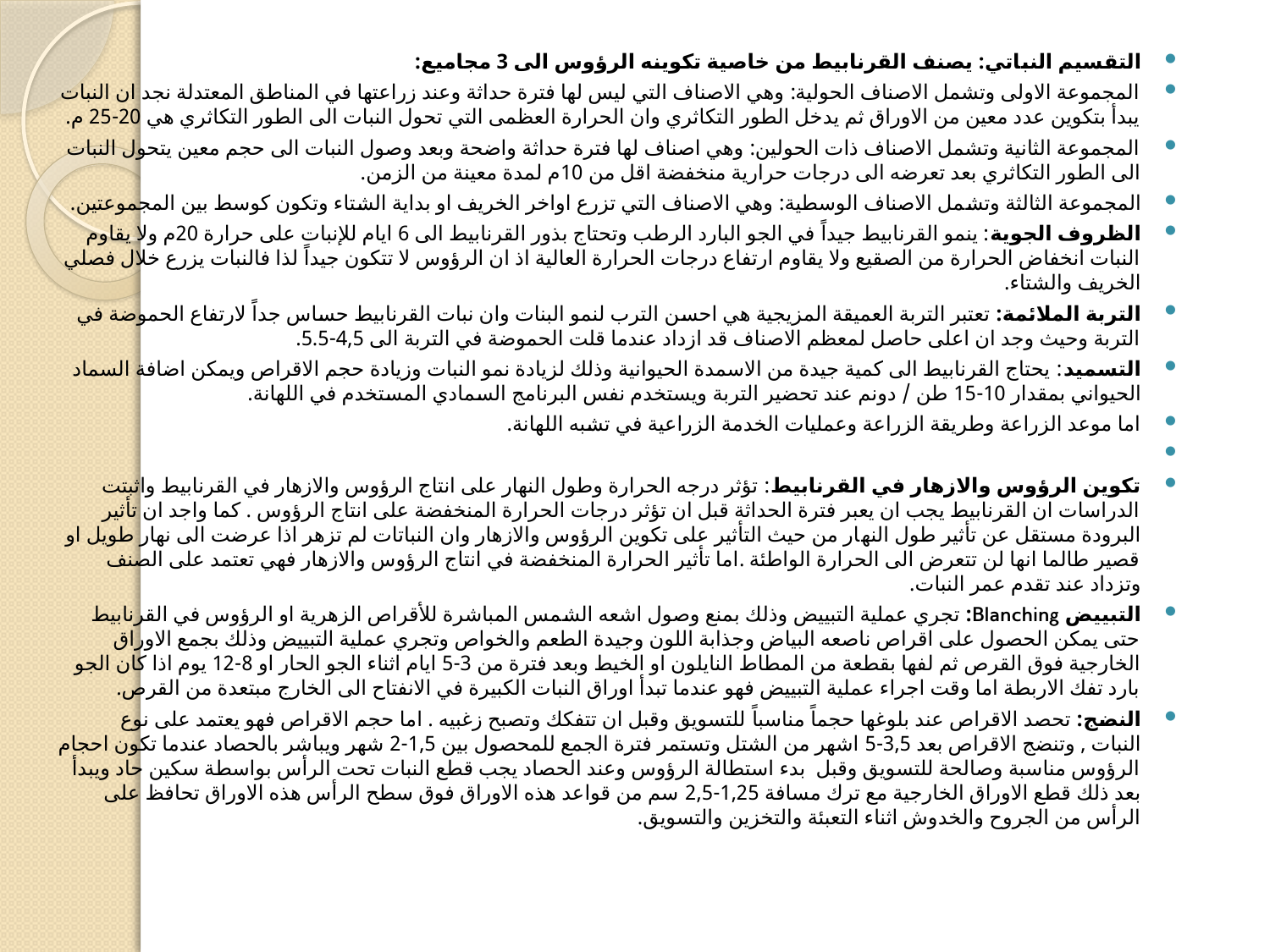

#
التقسيم النباتي: يصنف القرنابيط من خاصية تكوينه الرؤوس الى 3 مجاميع:
المجموعة الاولى وتشمل الاصناف الحولية: وهي الاصناف التي ليس لها فترة حداثة وعند زراعتها في المناطق المعتدلة نجد ان النبات يبدأ بتكوين عدد معين من الاوراق ثم يدخل الطور التكاثري وان الحرارة العظمى التي تحول النبات الى الطور التكاثري هي 20-25 م.
المجموعة الثانية وتشمل الاصناف ذات الحولين: وهي اصناف لها فترة حداثة واضحة وبعد وصول النبات الى حجم معين يتحول النبات الى الطور التكاثري بعد تعرضه الى درجات حرارية منخفضة اقل من 10م لمدة معينة من الزمن.
المجموعة الثالثة وتشمل الاصناف الوسطية: وهي الاصناف التي تزرع اواخر الخريف او بداية الشتاء وتكون كوسط بين المجموعتين.
الظروف الجوية: ينمو القرنابيط جيداً في الجو البارد الرطب وتحتاج بذور القرنابيط الى 6 ايام للإنبات على حرارة 20م ولا يقاوم النبات انخفاض الحرارة من الصقيع ولا يقاوم ارتفاع درجات الحرارة العالية اذ ان الرؤوس لا تتكون جيداً لذا فالنبات يزرع خلال فصلي الخريف والشتاء.
التربة الملائمة: تعتبر التربة العميقة المزيجية هي احسن الترب لنمو البنات وان نبات القرنابيط حساس جداً لارتفاع الحموضة في التربة وحيث وجد ان اعلى حاصل لمعظم الاصناف قد ازداد عندما قلت الحموضة في التربة الى 4,5-5.5.
التسميد: يحتاج القرنابيط الى كمية جيدة من الاسمدة الحيوانية وذلك لزيادة نمو النبات وزيادة حجم الاقراص ويمكن اضافة السماد الحيواني بمقدار 10-15 طن / دونم عند تحضير التربة ويستخدم نفس البرنامج السمادي المستخدم في اللهانة.
اما موعد الزراعة وطريقة الزراعة وعمليات الخدمة الزراعية في تشبه اللهانة.

تكوين الرؤوس والازهار في القرنابيط: تؤثر درجه الحرارة وطول النهار على انتاج الرؤوس والازهار في القرنابيط واثبتت الدراسات ان القرنابيط يجب ان يعبر فترة الحداثة قبل ان تؤثر درجات الحرارة المنخفضة على انتاج الرؤوس . كما واجد ان تأثير البرودة مستقل عن تأثير طول النهار من حيث التأثير على تكوين الرؤوس والازهار وان النباتات لم تزهر اذا عرضت الى نهار طويل او قصير طالما انها لن تتعرض الى الحرارة الواطئة .اما تأثير الحرارة المنخفضة في انتاج الرؤوس والازهار فهي تعتمد على الصنف وتزداد عند تقدم عمر النبات.
التبييض Blanching: تجري عملية التبييض وذلك بمنع وصول اشعه الشمس المباشرة للأقراص الزهرية او الرؤوس في القرنابيط حتى يمكن الحصول على اقراص ناصعه البياض وجذابة اللون وجيدة الطعم والخواص وتجري عملية التبييض وذلك بجمع الاوراق الخارجية فوق القرص ثم لفها بقطعة من المطاط النايلون او الخيط وبعد فترة من 3-5 ايام اثناء الجو الحار او 8-12 يوم اذا كان الجو بارد تفك الاربطة اما وقت اجراء عملية التبييض فهو عندما تبدأ اوراق النبات الكبيرة في الانفتاح الى الخارج مبتعدة من القرص.
النضج: تحصد الاقراص عند بلوغها حجماً مناسباً للتسويق وقبل ان تتفكك وتصبح زغبيه . اما حجم الاقراص فهو يعتمد على نوع النبات , وتنضج الاقراص بعد 3,5-5 اشهر من الشتل وتستمر فترة الجمع للمحصول بين 1,5-2 شهر ويباشر بالحصاد عندما تكون احجام الرؤوس مناسبة وصالحة للتسويق وقبل  بدء استطالة الرؤوس وعند الحصاد يجب قطع النبات تحت الرأس بواسطة سكين حاد ويبدأ بعد ذلك قطع الاوراق الخارجية مع ترك مسافة 1,25-2,5 سم من قواعد هذه الاوراق فوق سطح الرأس هذه الاوراق تحافظ على الرأس من الجروح والخدوش اثناء التعبئة والتخزين والتسويق.